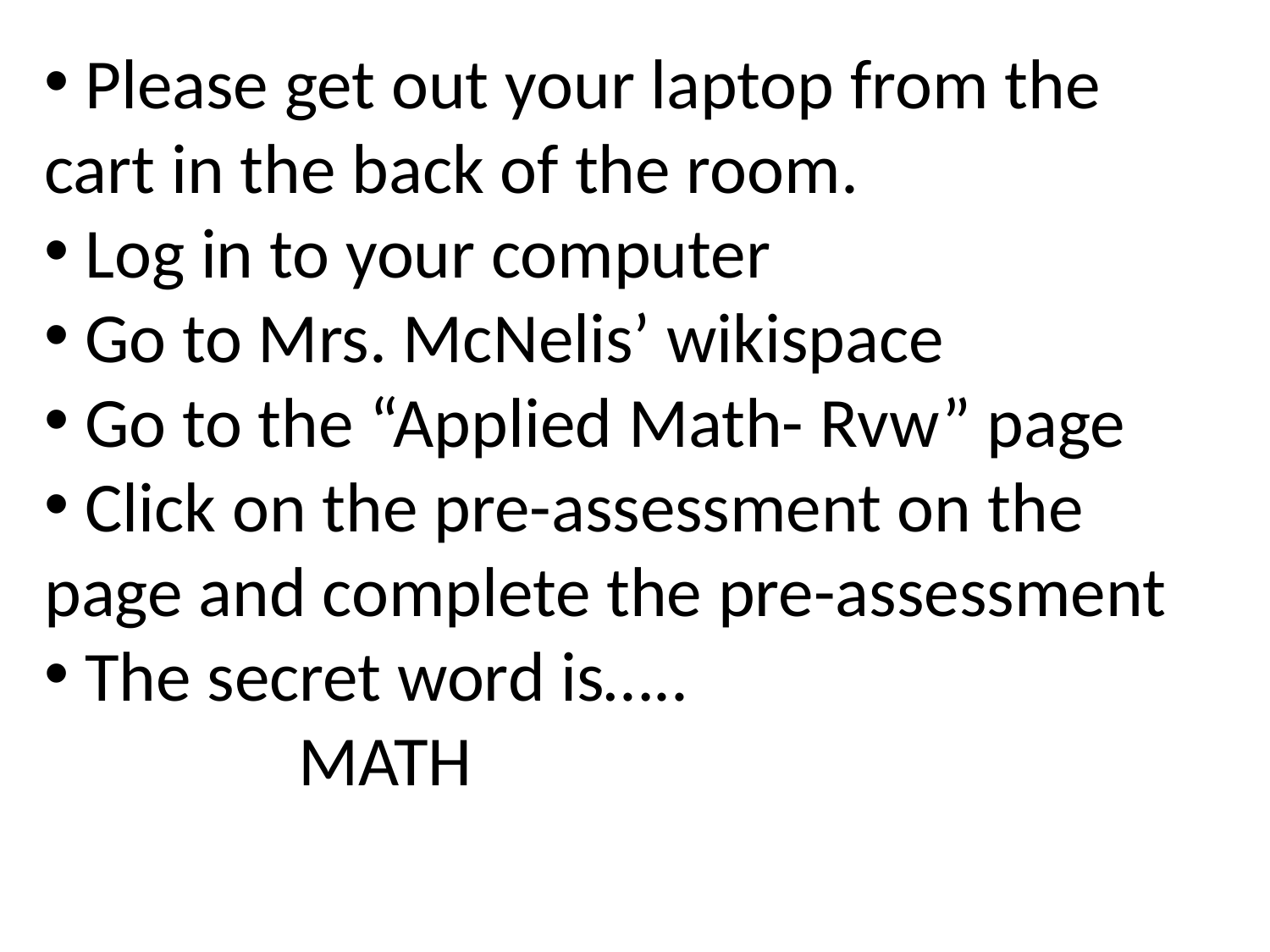

Please get out your laptop from the cart in the back of the room.
 Log in to your computer
 Go to Mrs. McNelis’ wikispace
 Go to the “Applied Math- Rvw” page
 Click on the pre-assessment on the page and complete the pre-assessment
 The secret word is…..
		MATH